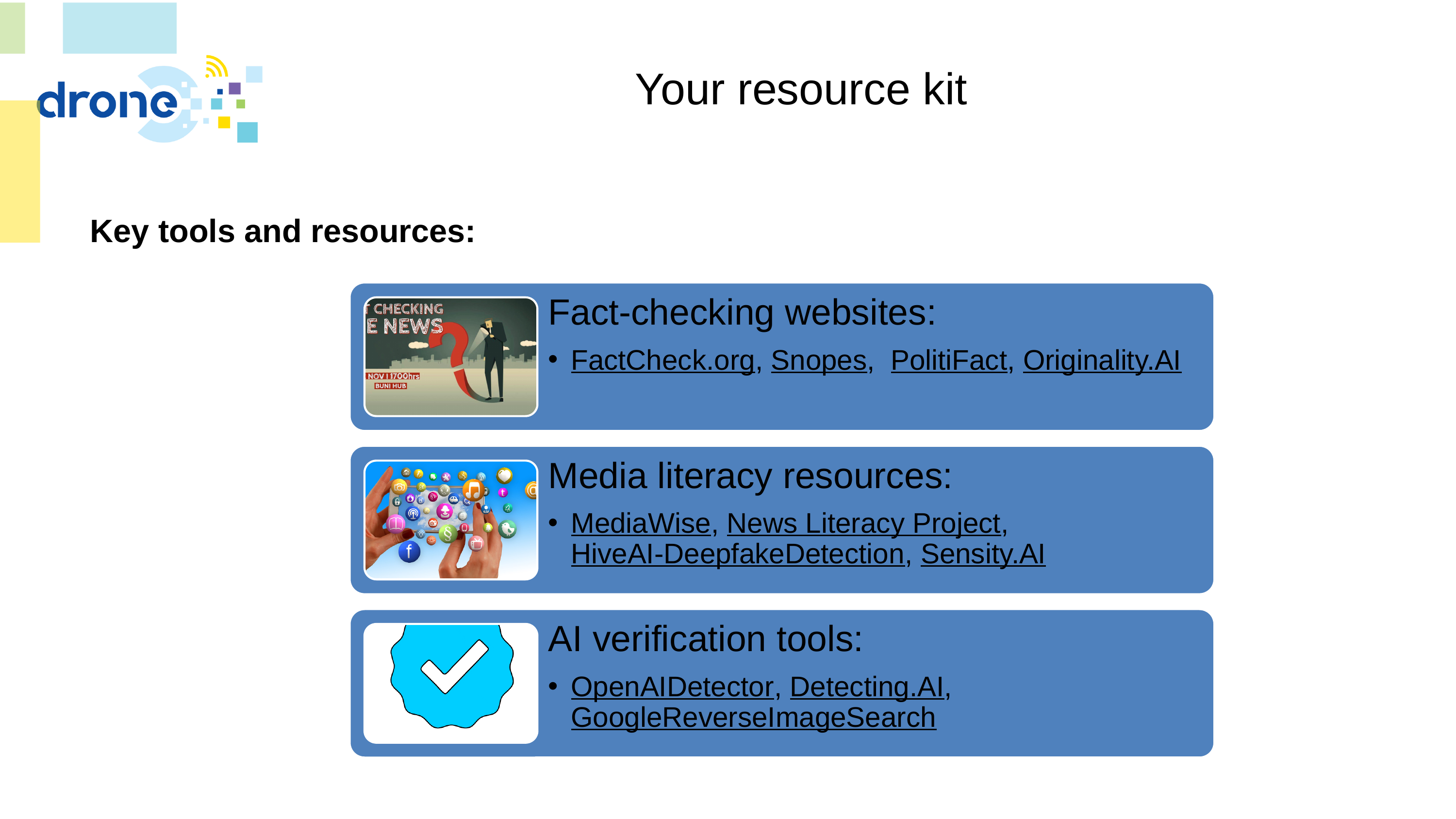

# Your resource kit

Key tools and resources:

Fact-checking websites:
FactCheck.org, Snopes,  PolitiFact, Originality.AI

Media literacy resources:
MediaWise, News Literacy Project, HiveAI-DeepfakeDetection, Sensity.AI

AI verification tools:
OpenAIDetector, Detecting.AI, GoogleReverseImageSearch